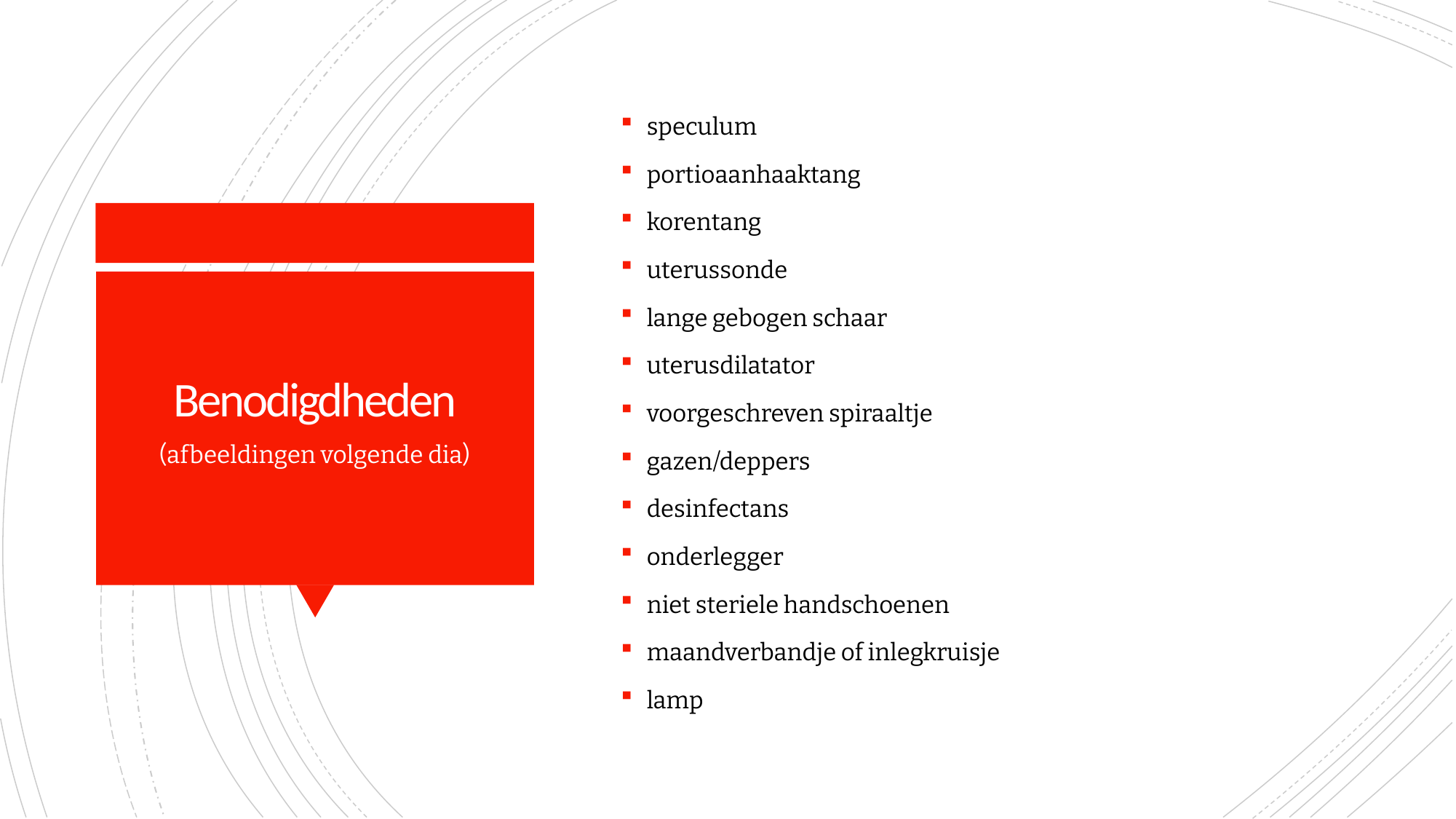

speculum
portioaanhaaktang
korentang
uterussonde
lange gebogen schaar
uterusdilatator
voorgeschreven spiraaltje
gazen/deppers
desinfectans
onderlegger
niet steriele handschoenen
maandverbandje of inlegkruisje
lamp
# Benodigdheden
(afbeeldingen volgende dia)